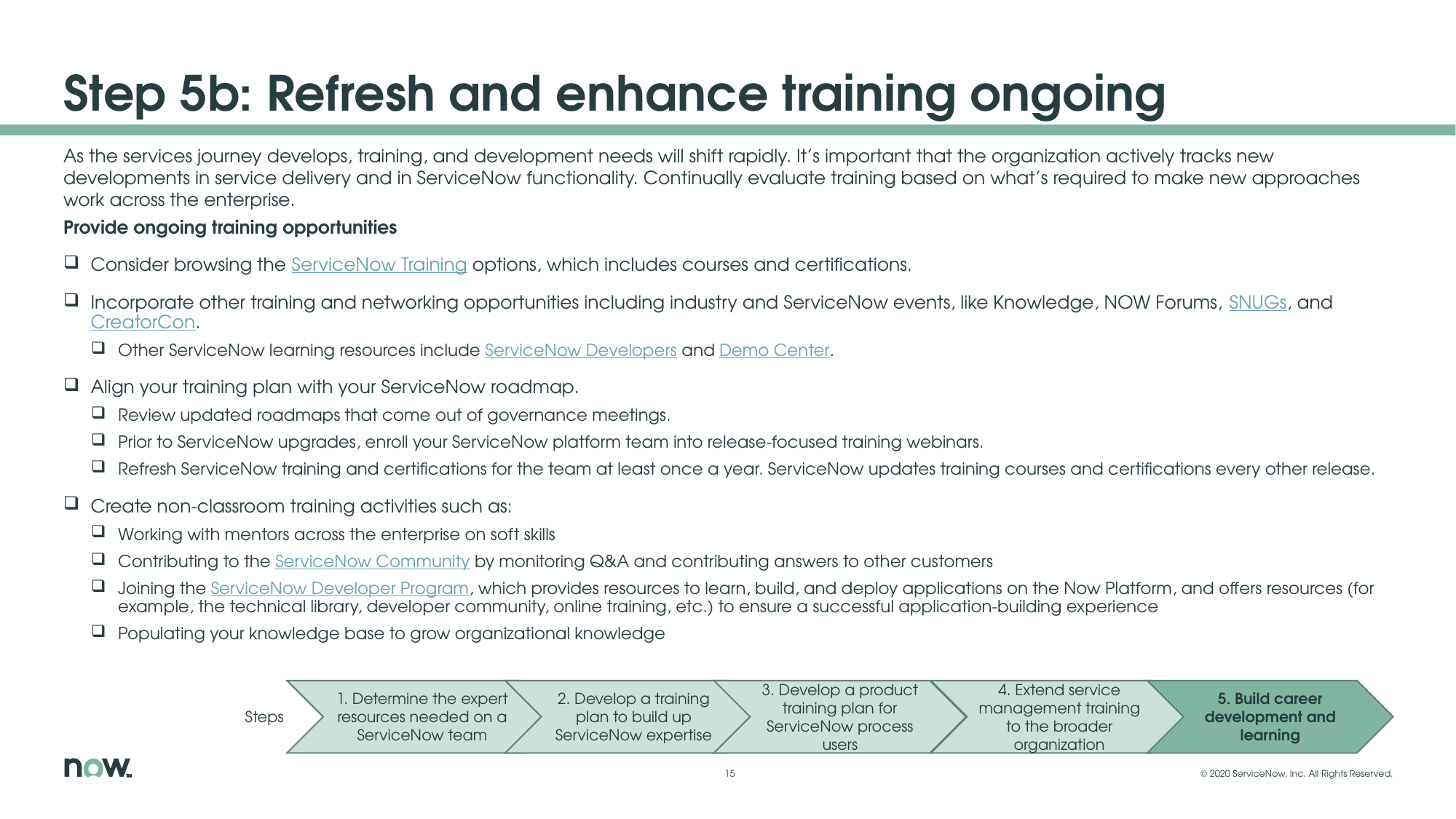

# Step 5b: Refresh and enhance training ongoing

As the services journey develops, training, and development needs will shift rapidly. It’s important that the organization actively tracks new developments in service delivery and in ServiceNow functionality. Continually evaluate training based on what’s required to make new approaches work across the enterprise.
Provide ongoing training opportunities
Consider browsing the ServiceNow Training options, which includes courses and certifications.
Incorporate other training and networking opportunities including industry and ServiceNow events, like Knowledge, NOW Forums, SNUGs, and CreatorCon.
Other ServiceNow learning resources include ServiceNow Developers and Demo Center.
Align your training plan with your ServiceNow roadmap.
Review updated roadmaps that come out of governance meetings.
Prior to ServiceNow upgrades, enroll your ServiceNow platform team into release-focused training webinars.
Refresh ServiceNow training and certifications for the team at least once a year. ServiceNow updates training courses and certifications every other release.
Create non-classroom training activities such as:
Working with mentors across the enterprise on soft skills
Contributing to the ServiceNow Community by monitoring Q&A and contributing answers to other customers
Joining the ServiceNow Developer Program, which provides resources to learn, build, and deploy applications on the Now Platform, and offers resources (for example, the technical library, developer community, online training, etc.) to ensure a successful application-building experience
Populating your knowledge base to grow organizational knowledge

Steps
1. Determine the expert resources needed on a ServiceNow team
2. Develop a training plan to build up ServiceNow expertise
3. Develop a product training plan for ServiceNow process users
4. Extend service management training to the broader organization
5. Build career development and learning